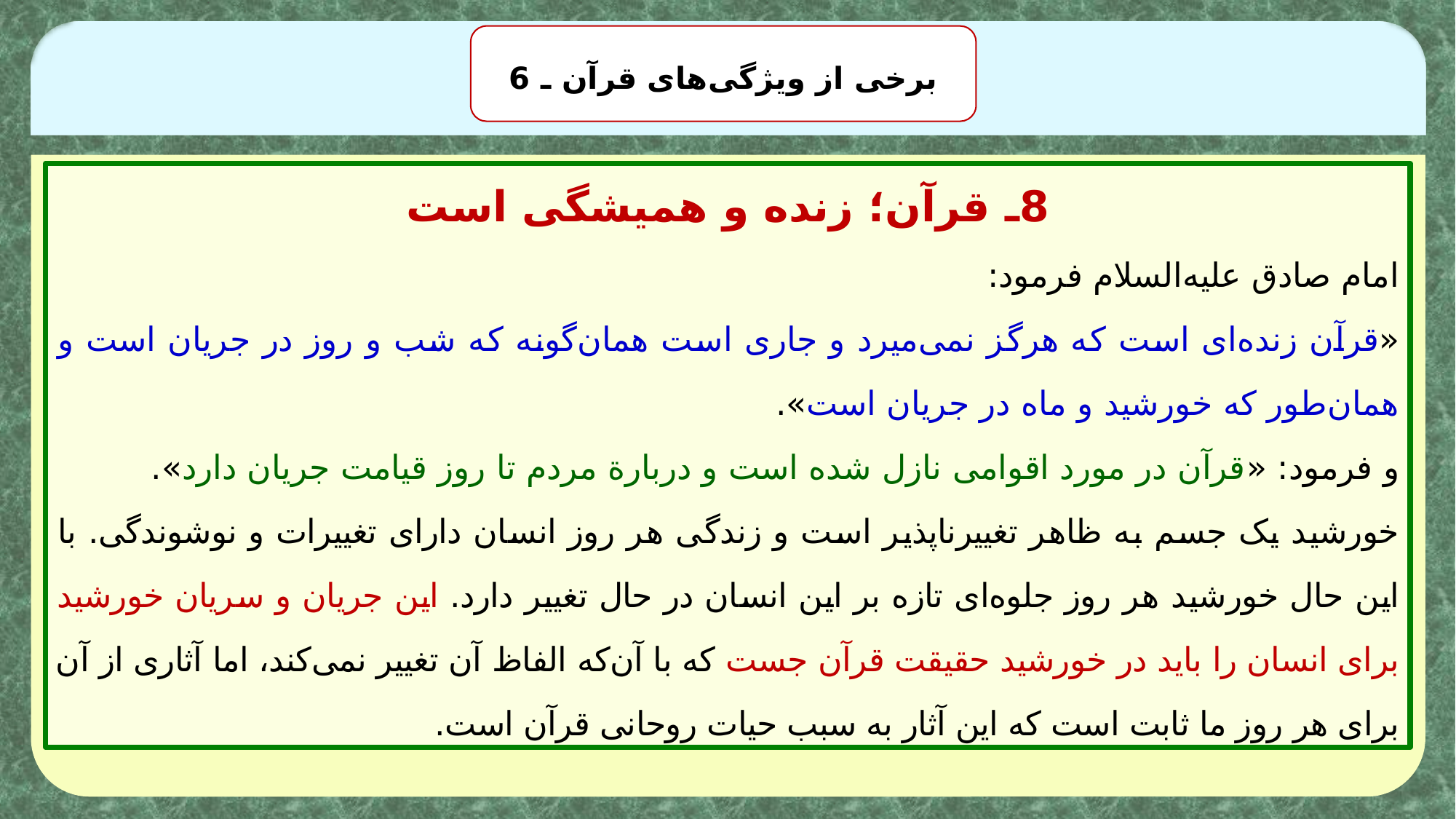

برخی از ویژگی‌های قرآن ـ 6

8ـ قرآن؛ زنده و همیشگی است
امام صادق علیه‌السلام فرمود:
«قرآن زنده‌ای است که هرگز نمی‌میرد و جاری است همان‌گونه که شب و روز در جریان است و همان‌طور که خورشید و ماه در جریان است».
و فرمود: «قرآن در مورد اقوامی نازل شده است و دربارة مردم تا روز قیامت جریان دارد».
خورشید یک جسم به ظاهر تغییرناپذیر است و زندگی هر روز انسان دارای تغییرات و نوشوندگی. با این حال خورشید هر روز جلوه‌ای تازه بر این انسان در حال تغییر دارد. این جریان و سریان خورشید برای انسان را باید در خورشید حقیقت قرآن جست که با آن‌که الفاظ آن تغییر نمی‌کند، اما آثاری از آن برای هر روز ما ثابت است که این آثار به سبب حیات روحانی قرآن است.